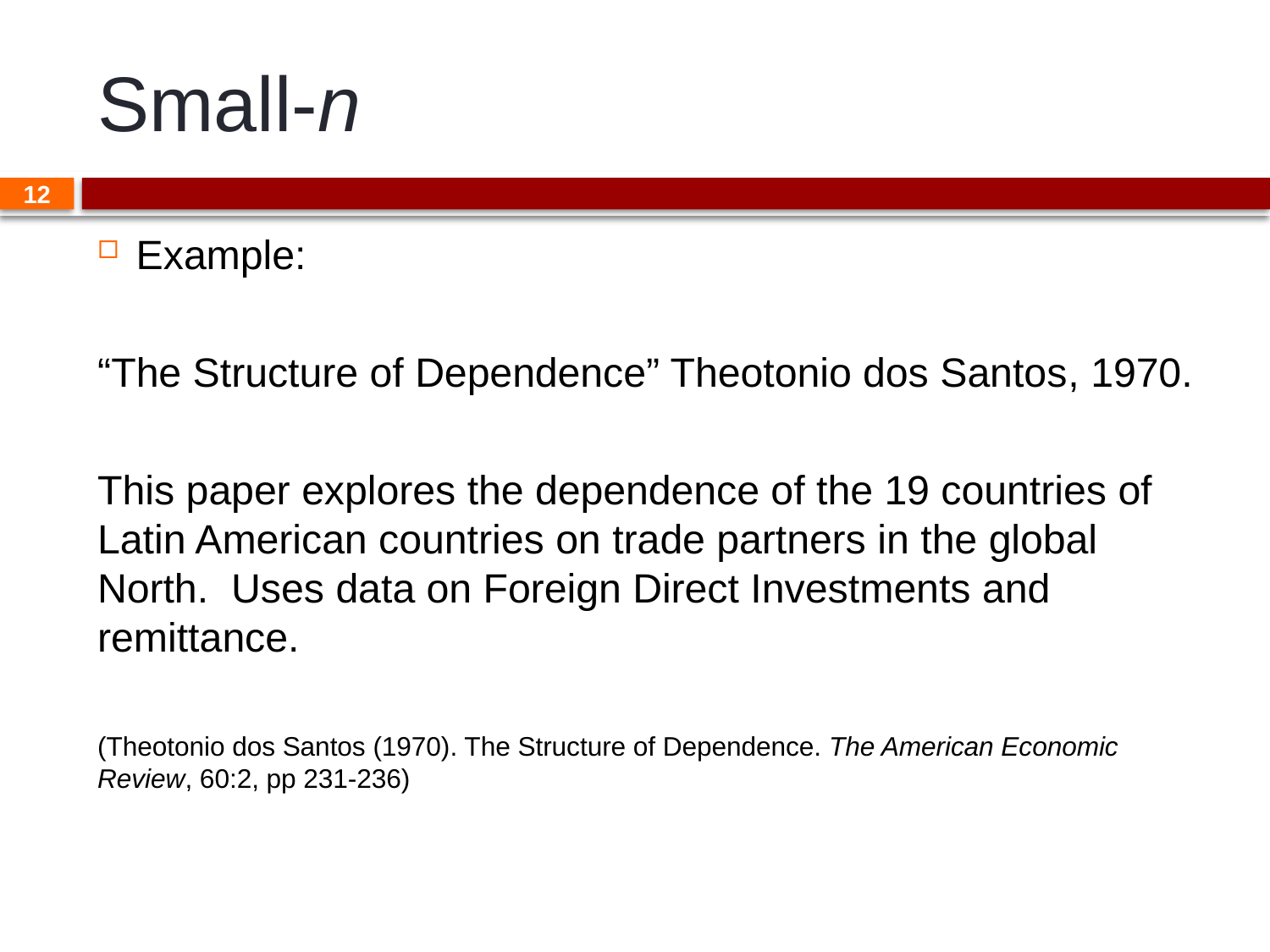

# Small-n
12
Example:

“The Structure of Dependence” Theotonio dos Santos, 1970.

This paper explores the dependence of the 19 countries of  Latin American countries on trade partners in the global North.  Uses data on Foreign Direct Investments and remittance.

(Theotonio dos Santos (1970). The Structure of Dependence. The American Economic Review, 60:2, pp 231-236)